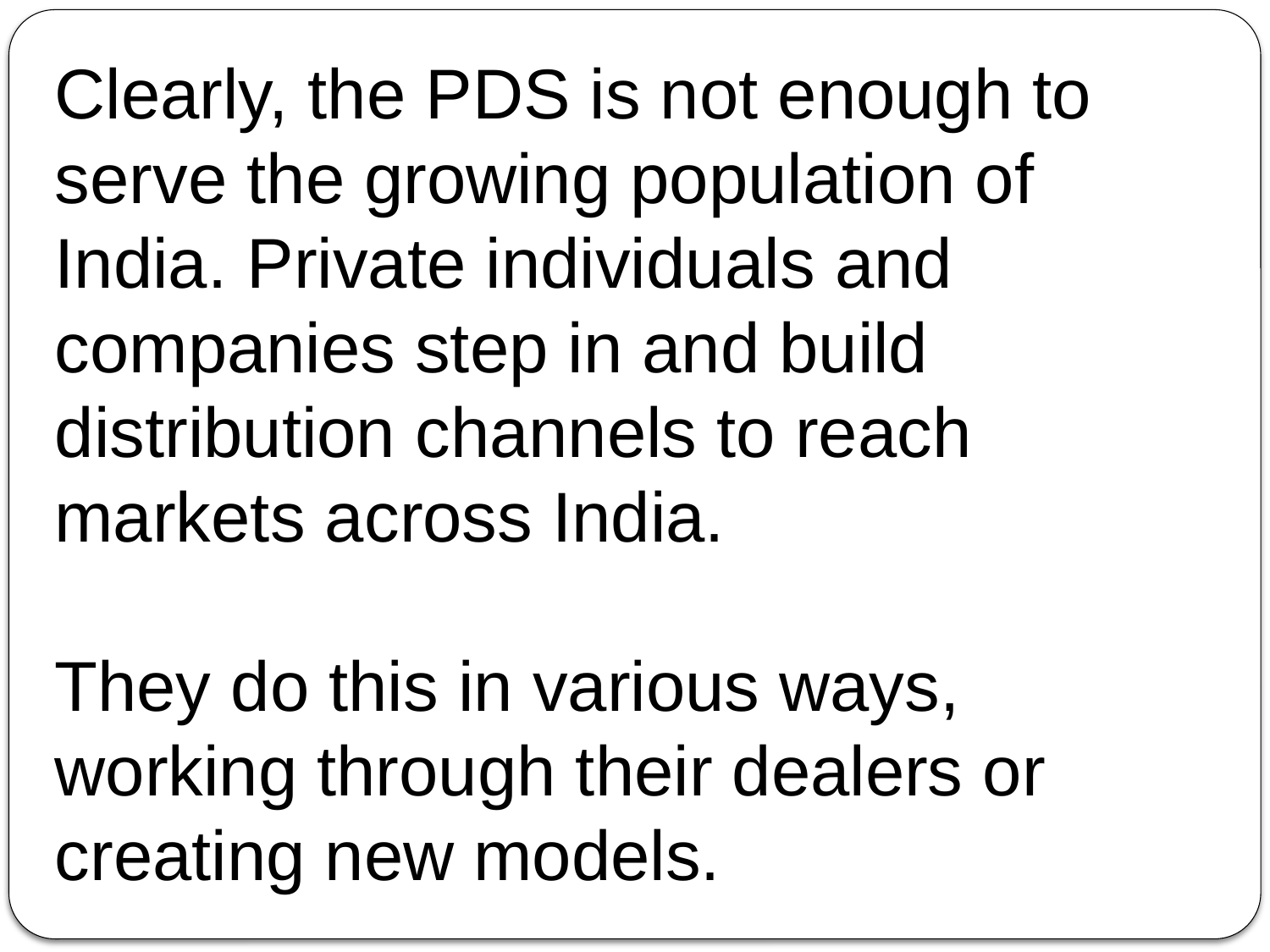

Clearly, the PDS is not enough to serve the growing population of India. Private individu­als and companies step in and build distribution channels to reach markets across India.

They do this in various ways, working through their dealers or creating new models.